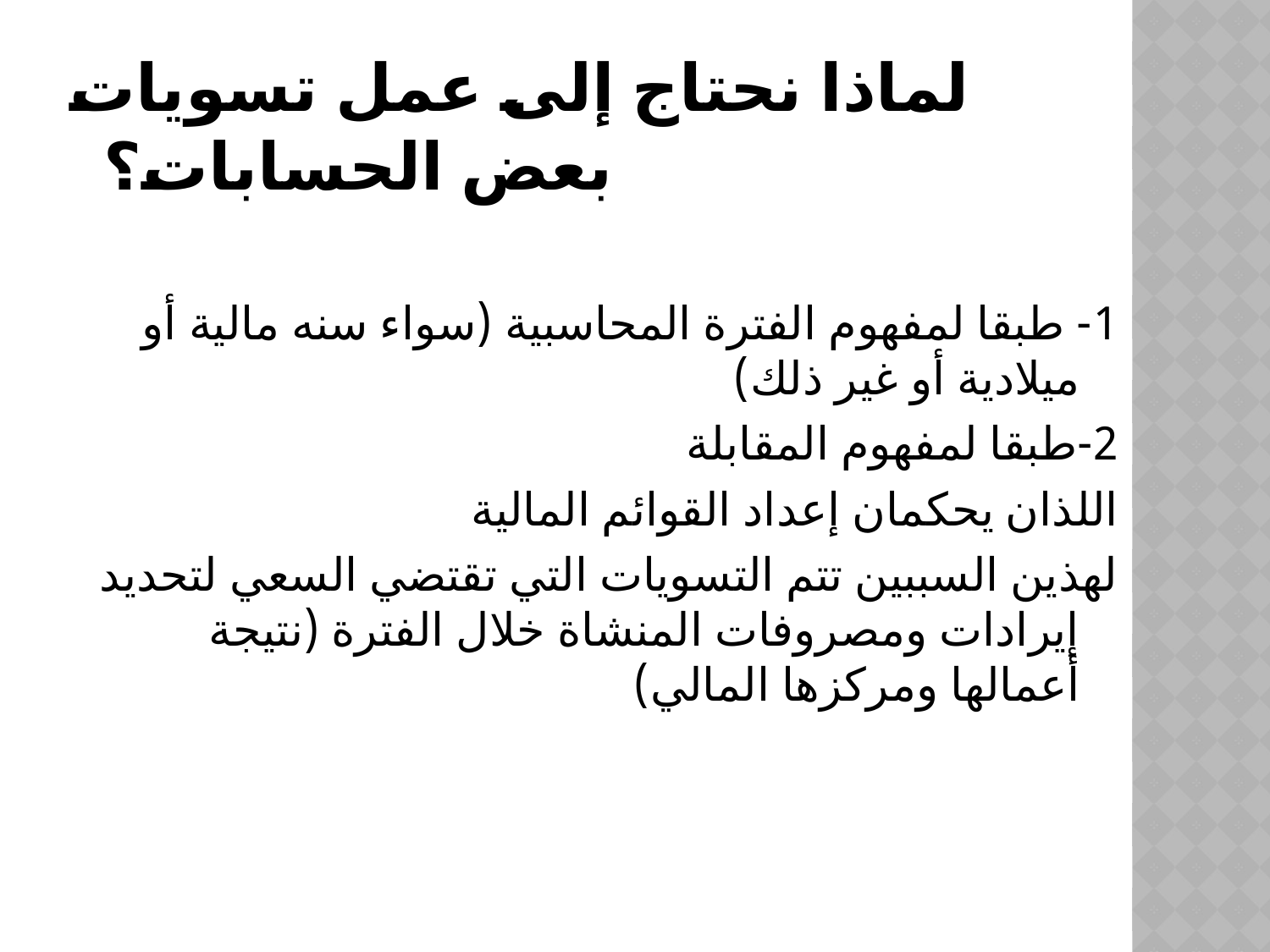

# لماذا نحتاج إلى عمل تسويات بعض الحسابات؟
1- طبقا لمفهوم الفترة المحاسبية (سواء سنه مالية أو ميلادية أو غير ذلك)
2-طبقا لمفهوم المقابلة
اللذان يحكمان إعداد القوائم المالية
لهذين السببين تتم التسويات التي تقتضي السعي لتحديد إيرادات ومصروفات المنشاة خلال الفترة (نتيجة أعمالها ومركزها المالي)